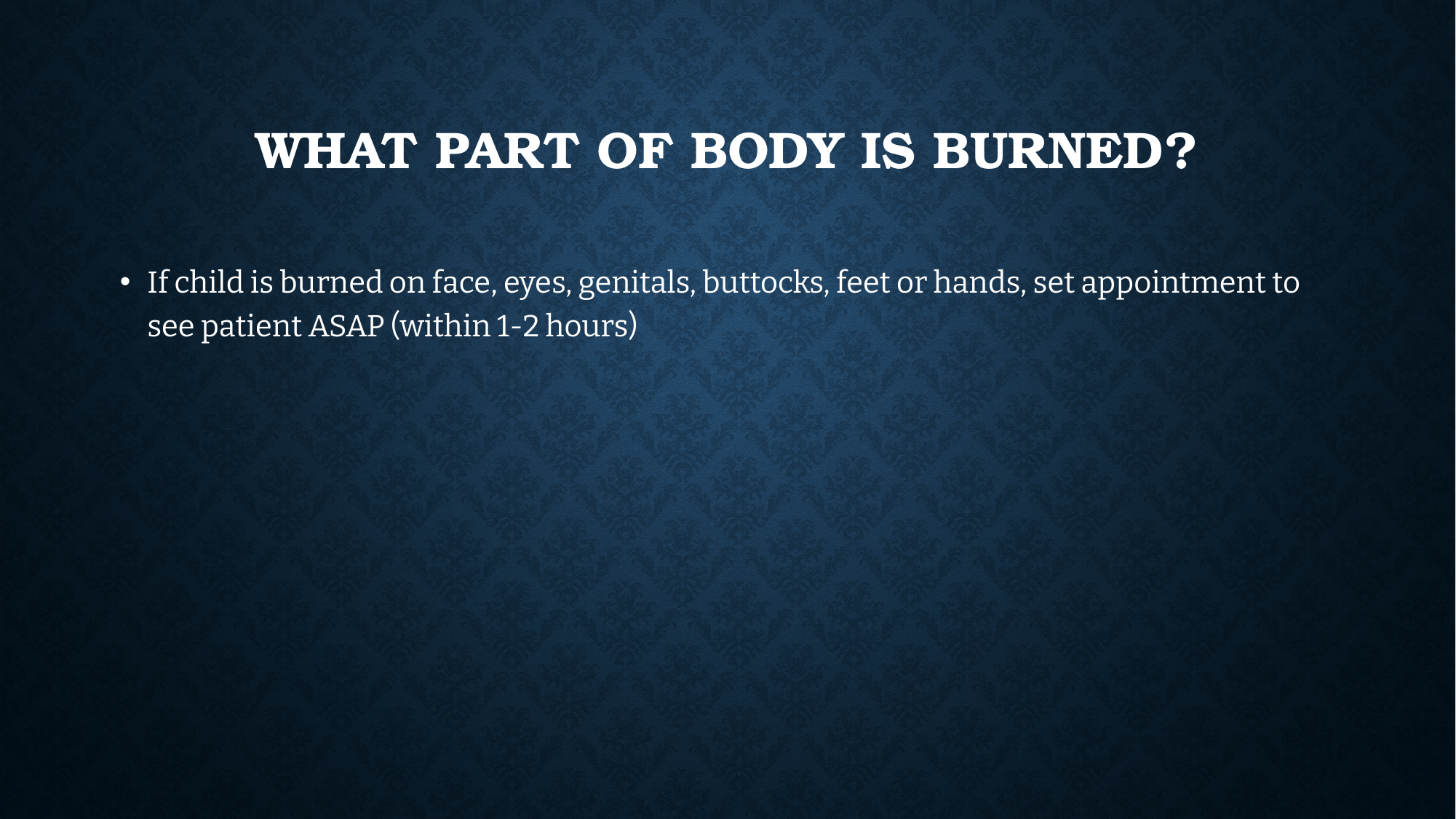

# What part of body is burned?
If child is burned on face, eyes, genitals, buttocks, feet or hands, set appointment to see patient ASAP (within 1-2 hours)